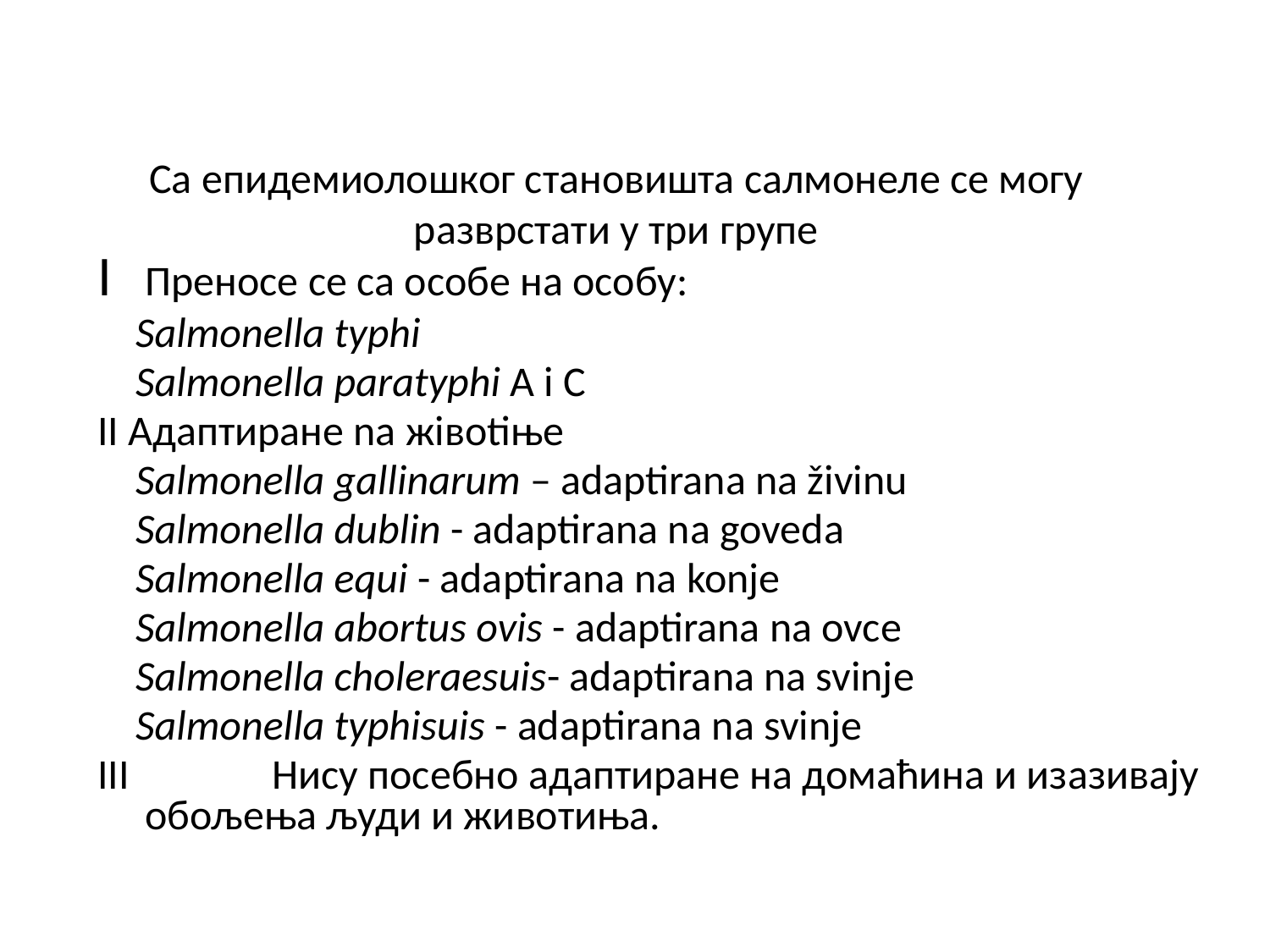

# Са епидемиолошког становишта салмонеле се могу разврстати у три групе
I	Преносе се са осoбе на осoбу:
    Salmonella typhi
    Salmonella paratyphi A i C
II Адаптирaне na жiвоtiњe
    Salmonella gallinarum – adaptirana na živinu
    Salmonella dublin - adaptirana na goveda
    Salmonella equi - adaptirana na konje
    Salmonella abortus ovis - adaptirana na ovce
    Salmonella choleraesuis- adaptirana na svinje
    Salmonella typhisuis - adaptirana na svinje
III		Нису посебно адаптиране на домаћина и изазивају обољења људи и животиња.